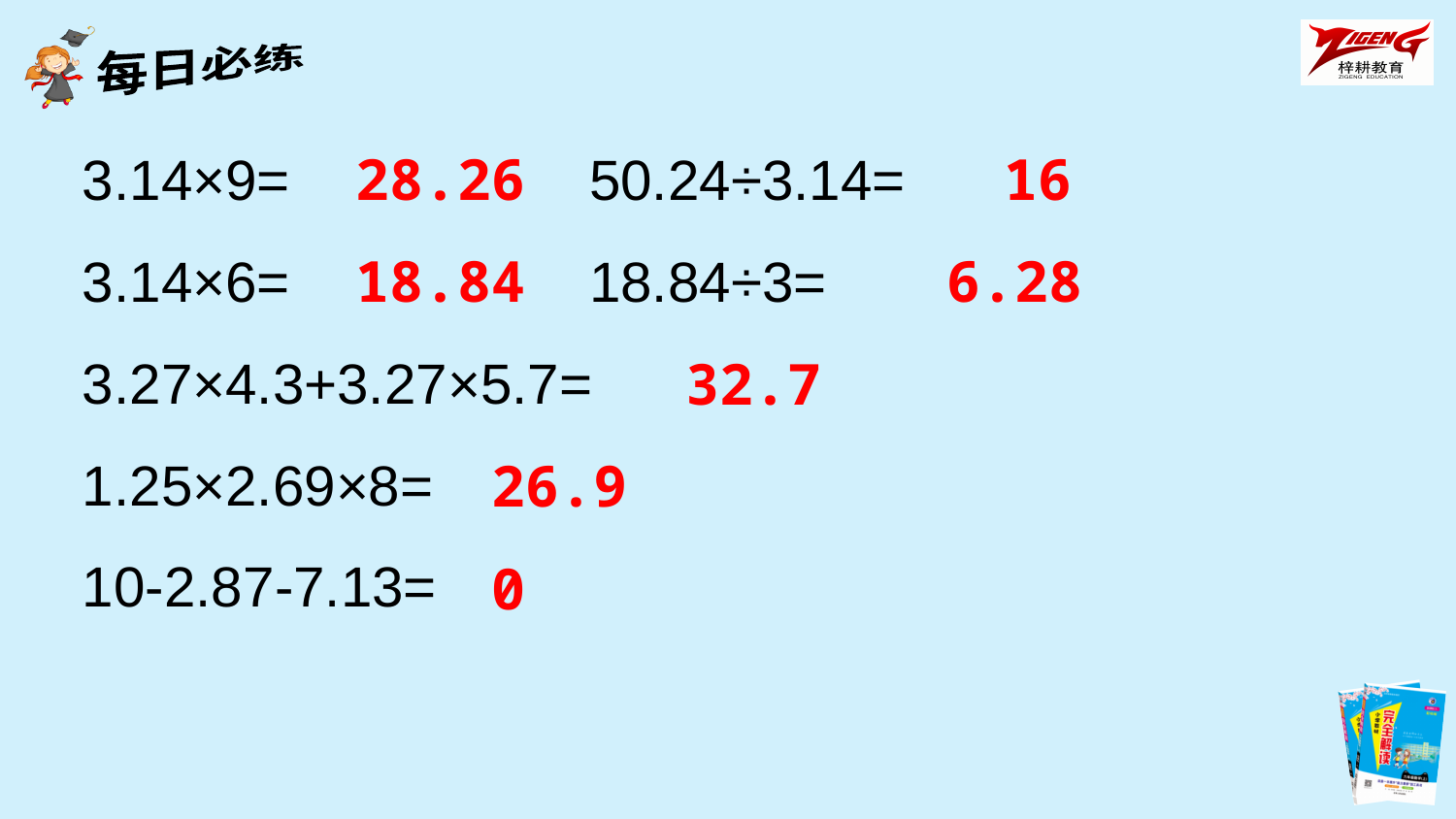

3.14×9=                   50.24÷3.14=
3.14×6=                   18.84÷3=
3.27×4.3+3.27×5.7=
1.25×2.69×8=
10-2.87-7.13=
28.26
16
18.84
6.28
32.7
26.9
0